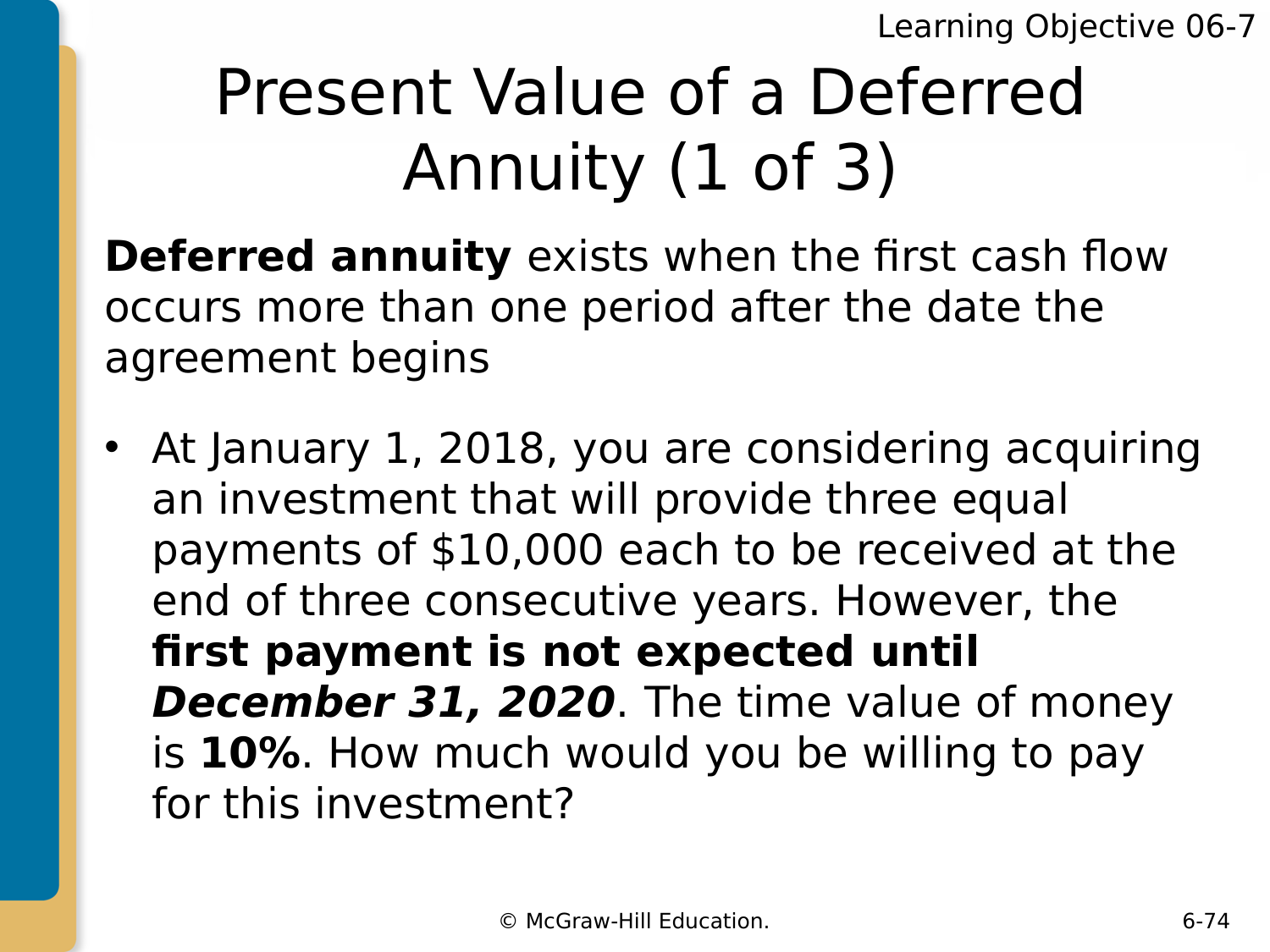

Learning Objective 06-7
# Present Value of a Deferred Annuity (1 of 3)
Deferred annuity exists when the first cash flow occurs more than one period after the date the agreement begins
At January 1, 2018, you are considering acquiring an investment that will provide three equal payments of $10,000 each to be received at the end of three consecutive years. However, the first payment is not expected until December 31, 2020. The time value of money is 10%. How much would you be willing to pay for this investment?